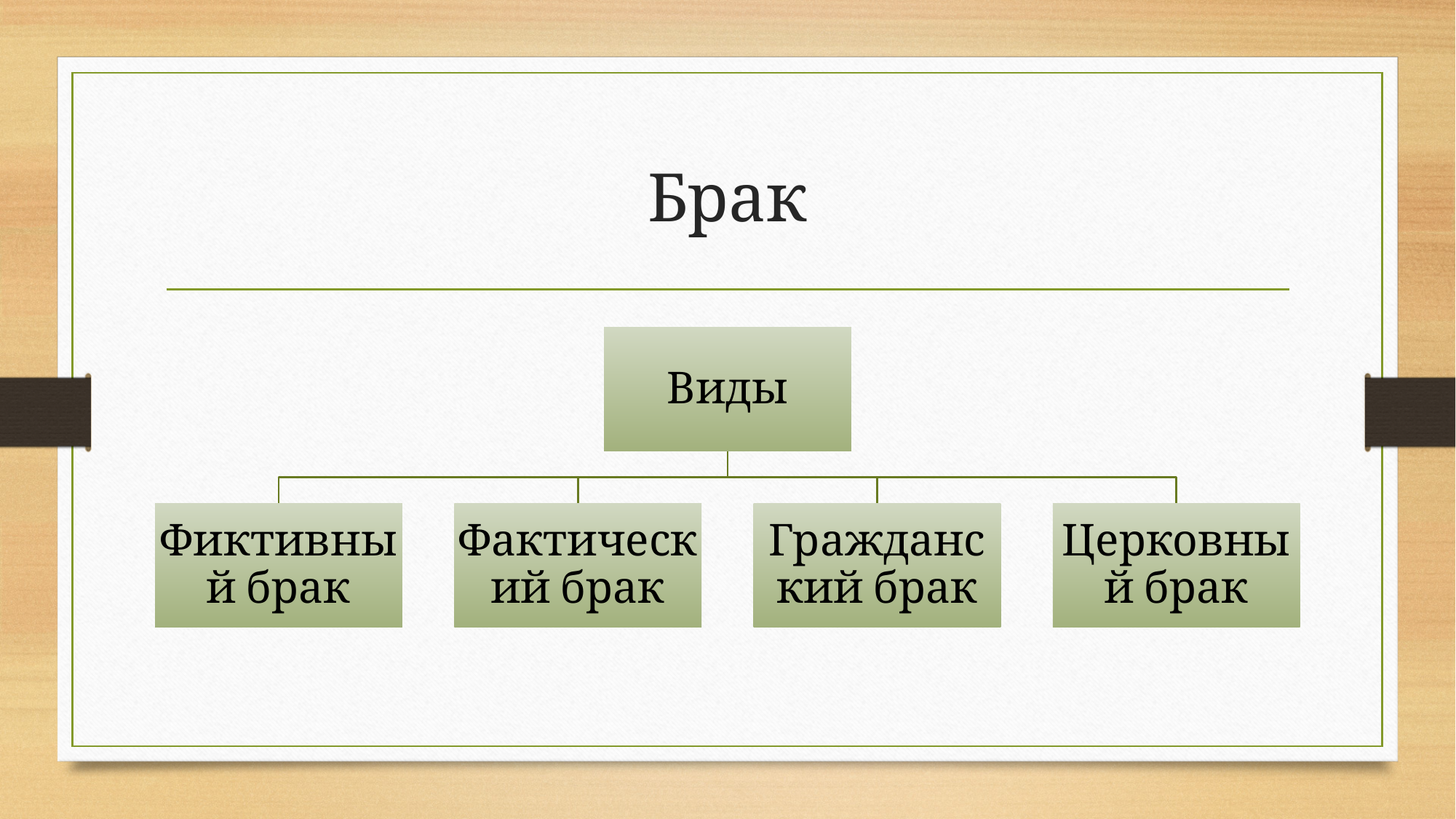

# Брак
Виды
Фиктивный брак
Фактический брак
Гражданский брак
Церковный брак